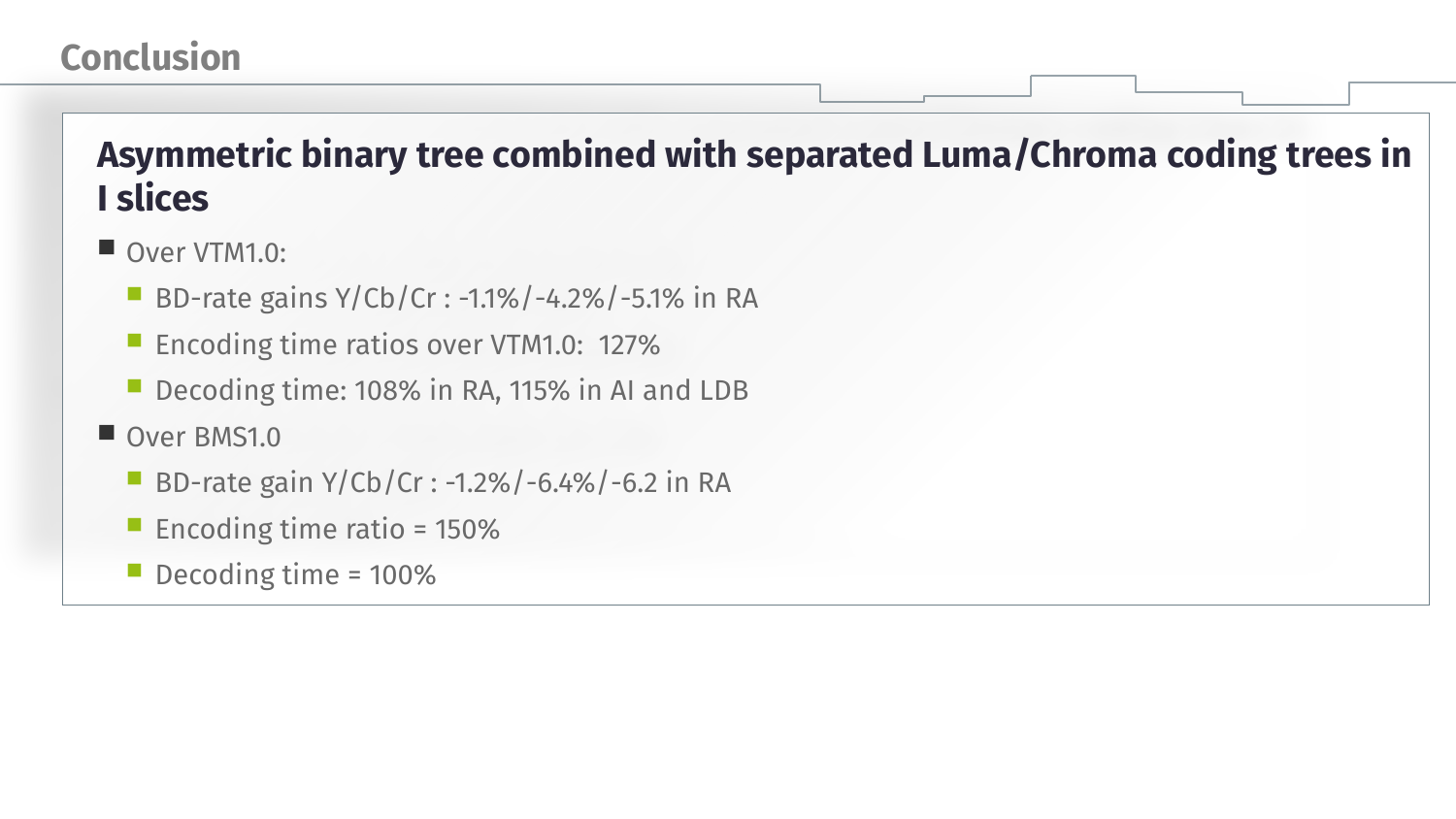

# Conclusion
Asymmetric binary tree combined with separated Luma/Chroma coding trees in I slices
Over VTM1.0:
BD-rate gains Y/Cb/Cr : -1.1%/-4.2%/-5.1% in RA
Encoding time ratios over VTM1.0:  127%
Decoding time: 108% in RA, 115% in AI and LDB
Over BMS1.0
BD-rate gain Y/Cb/Cr : -1.2%/-6.4%/-6.2 in RA
Encoding time ratio = 150%
Decoding time = 100%